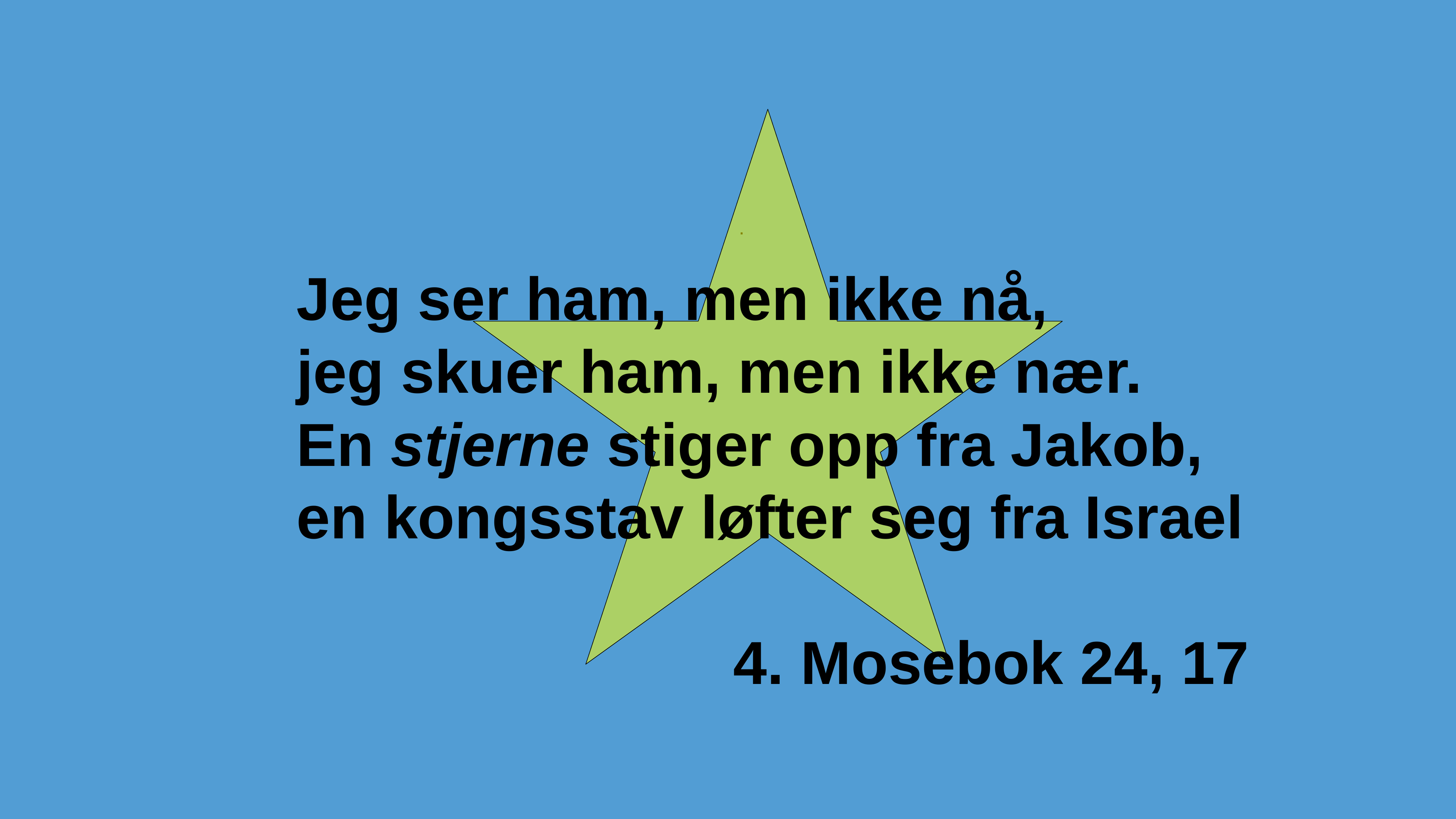

.

Jeg ser ham, men ikke nå,
jeg skuer ham, men ikke nær.
En stjerne stiger opp fra Jakob,
en kongsstav løfter seg fra Israel

								4. Mosebok 24, 17